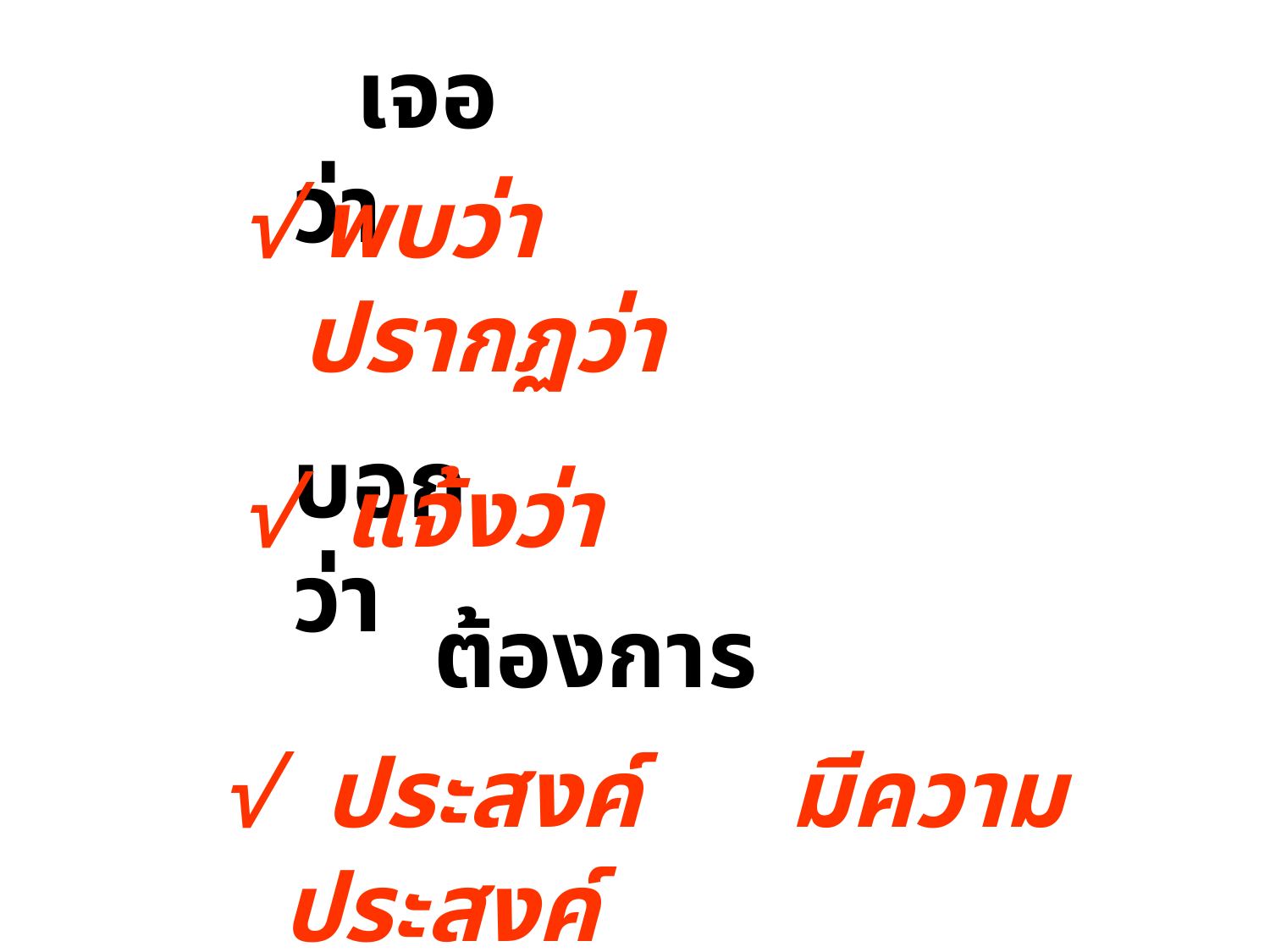

เจอว่า
 √ พบว่า  ปรากฏว่า
     บอกว่า
   √  แจ้งว่า
              ต้องการ
 √  ประสงค์      มีความประสงค์